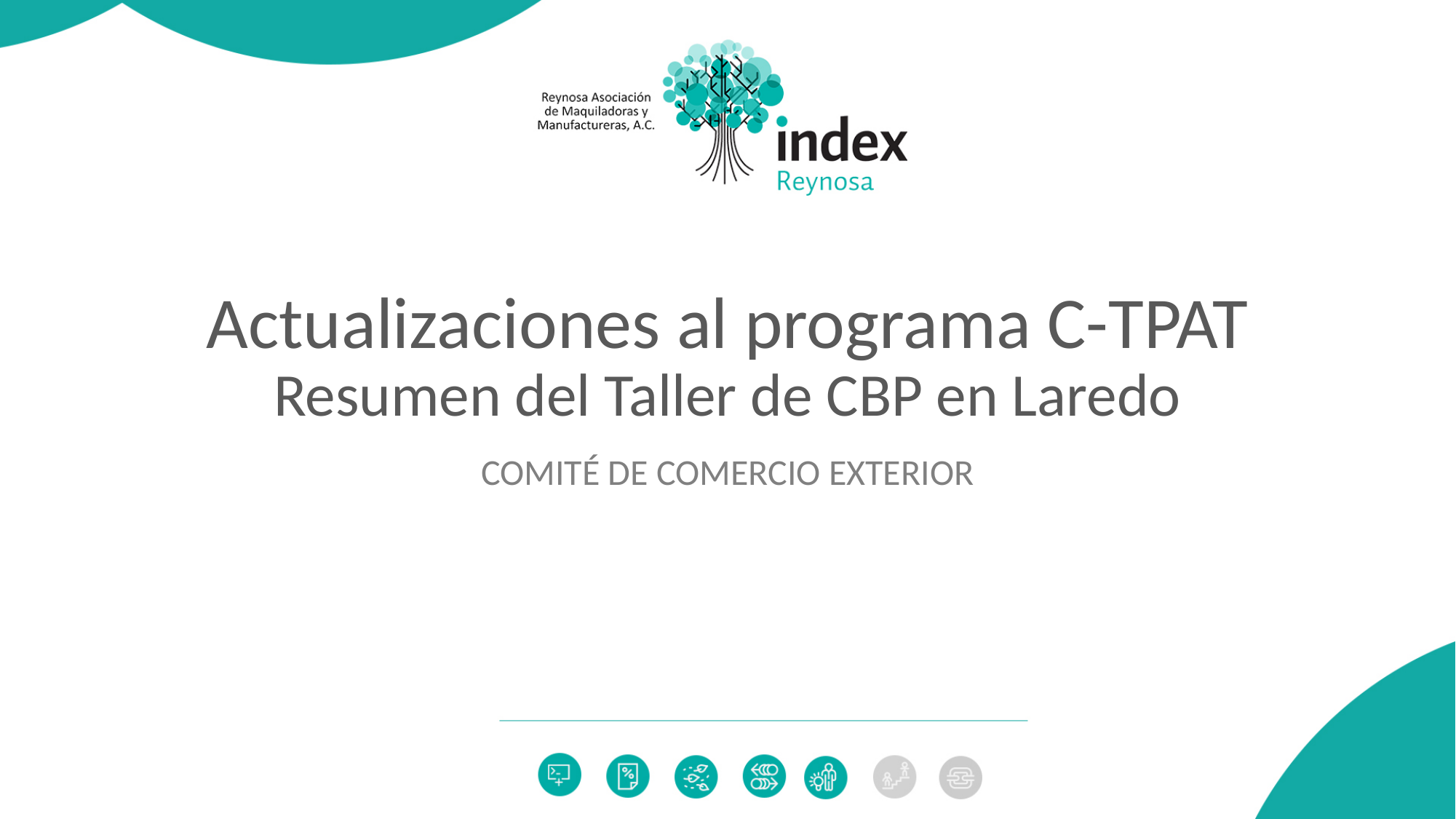

# Actualizaciones al programa C-TPAT Resumen del Taller de CBP en Laredo
COMITÉ DE COMERCIO EXTERIOR